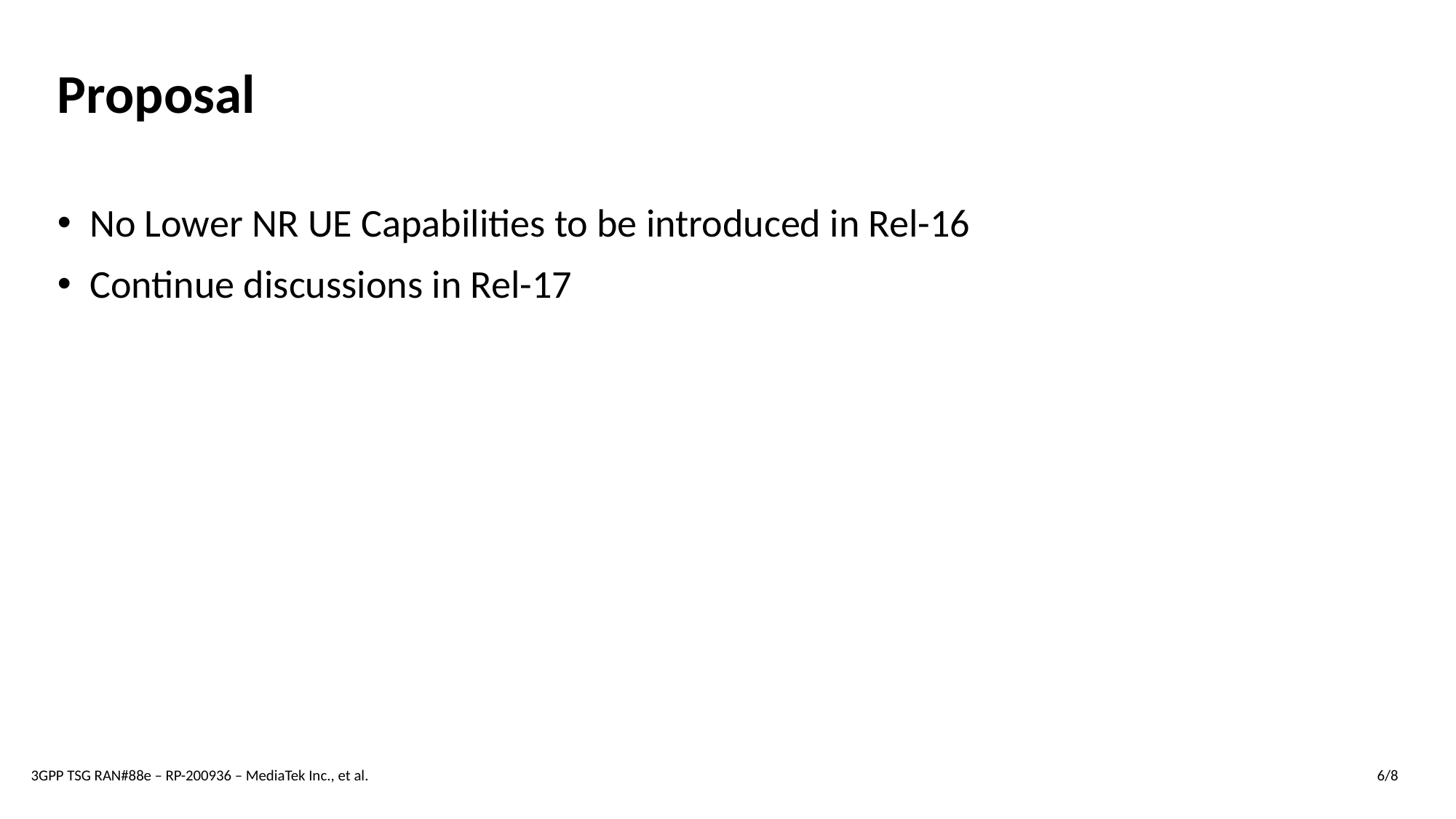

# Proposal
No Lower NR UE Capabilities to be introduced in Rel-16
Continue discussions in Rel-17
6/8
3GPP TSG RAN#88e – RP-200936 – MediaTek Inc., et al.